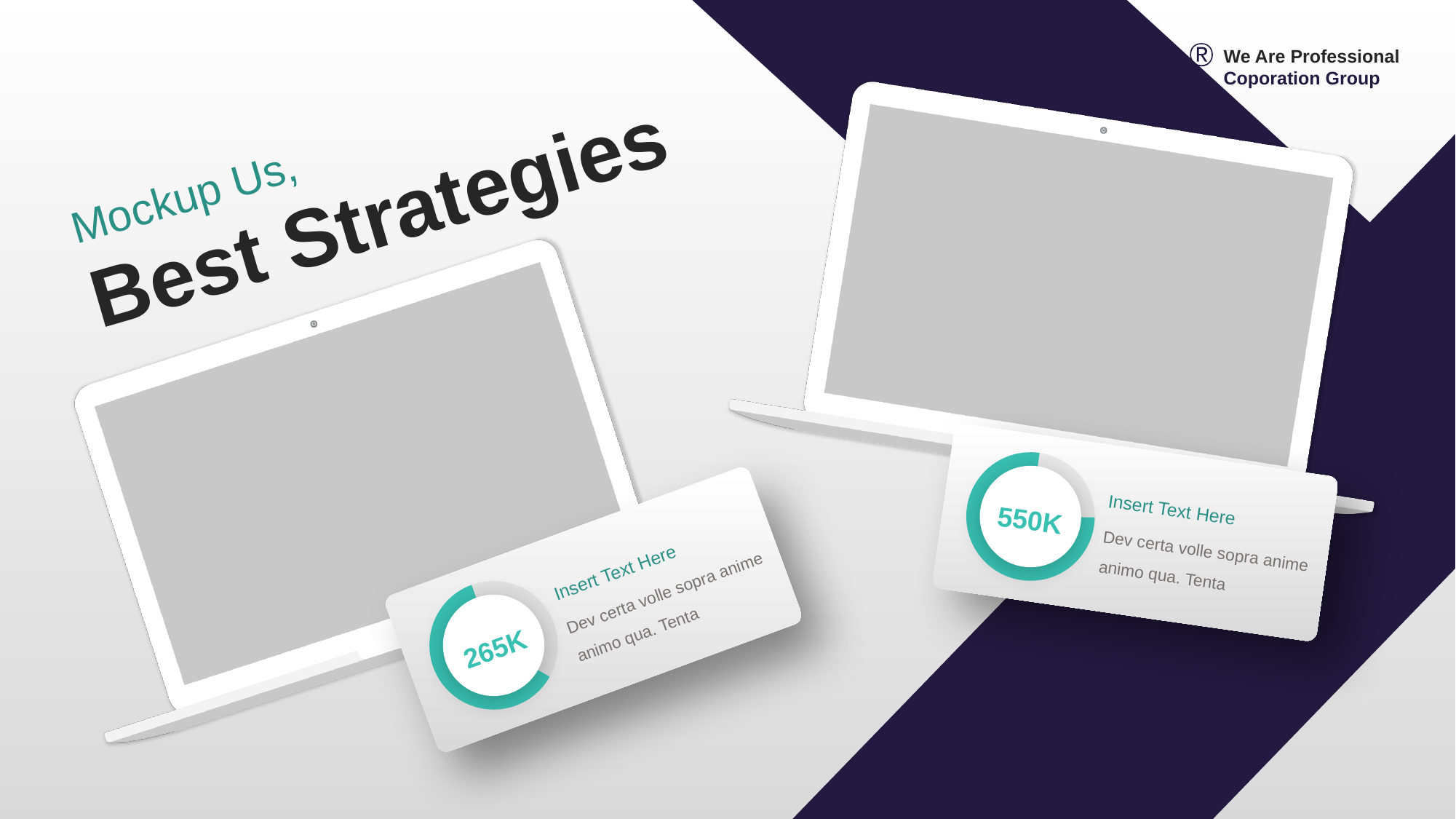

We Are Professional Coporation Group

Mockup Us,
Best Strategies

550K
Insert Text Here
Dev certa volle sopra anime animo qua. Tenta

265K
Insert Text Here
Dev certa volle sopra anime animo qua. Tenta